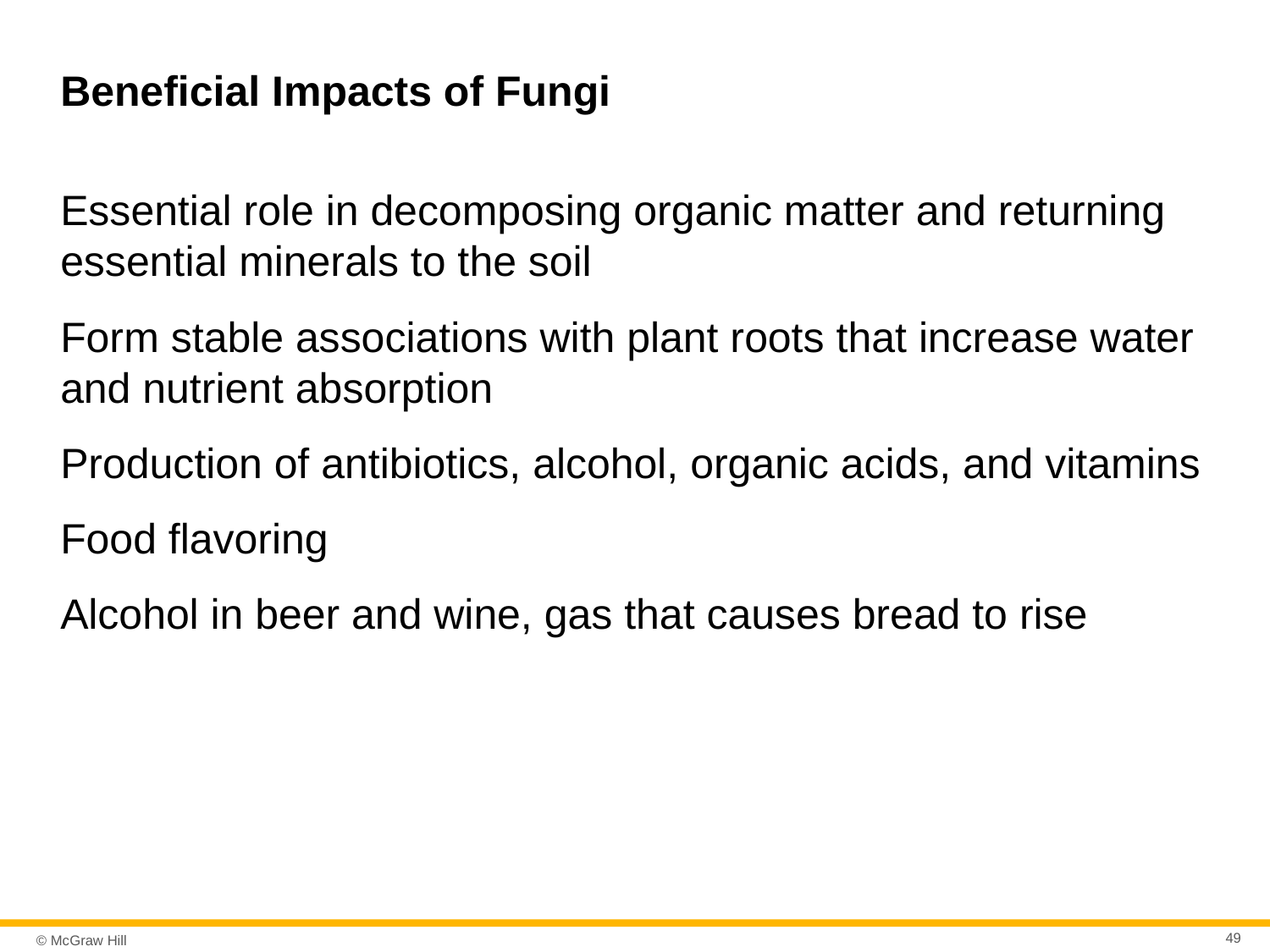

# Beneficial Impacts of Fungi
Essential role in decomposing organic matter and returning essential minerals to the soil
Form stable associations with plant roots that increase water and nutrient absorption
Production of antibiotics, alcohol, organic acids, and vitamins
Food flavoring
Alcohol in beer and wine, gas that causes bread to rise